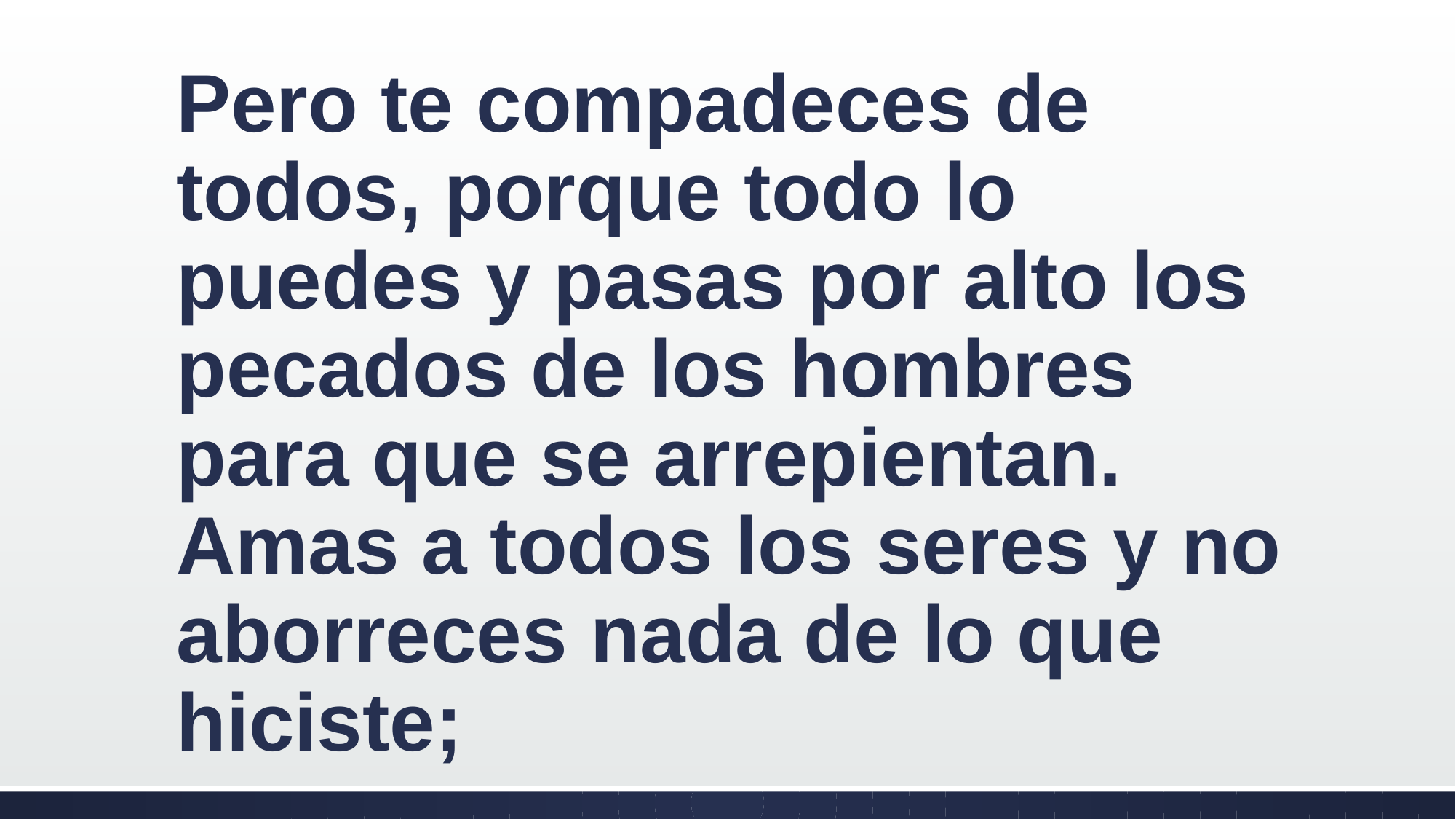

#
Pero te compadeces de todos, porque todo lo puedes y pasas por alto los pecados de los hombres para que se arrepientan. Amas a todos los seres y no aborreces nada de lo que hiciste;